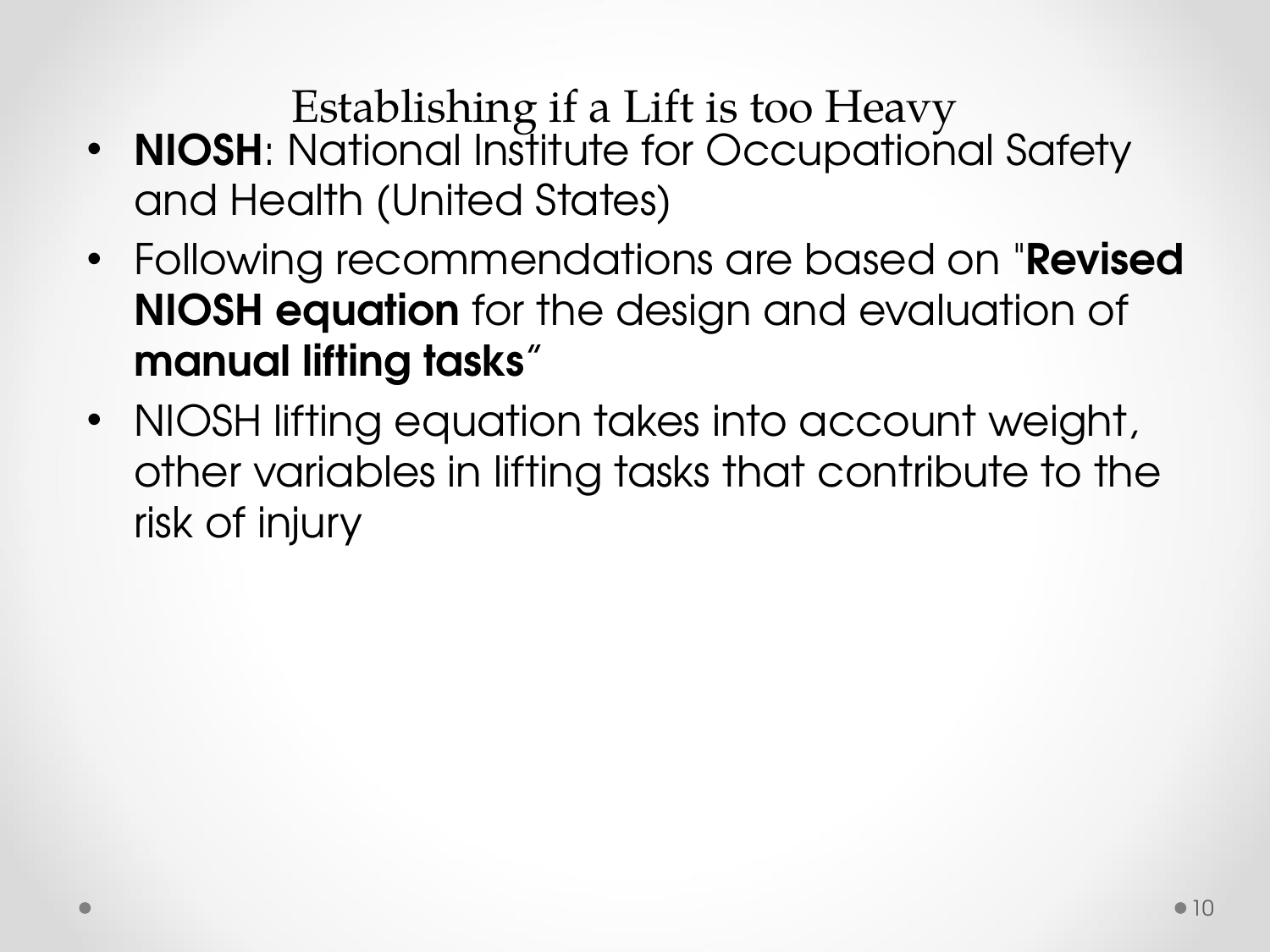

# Establishing if a Lift is too Heavy

NIOSH: National Institute for Occupational Safety and Health (United States)
Following recommendations are based on "Revised NIOSH equation for the design and evaluation of manual lifting tasks”
NIOSH lifting equation takes into account weight, other variables in lifting tasks that contribute to the risk of injury
10